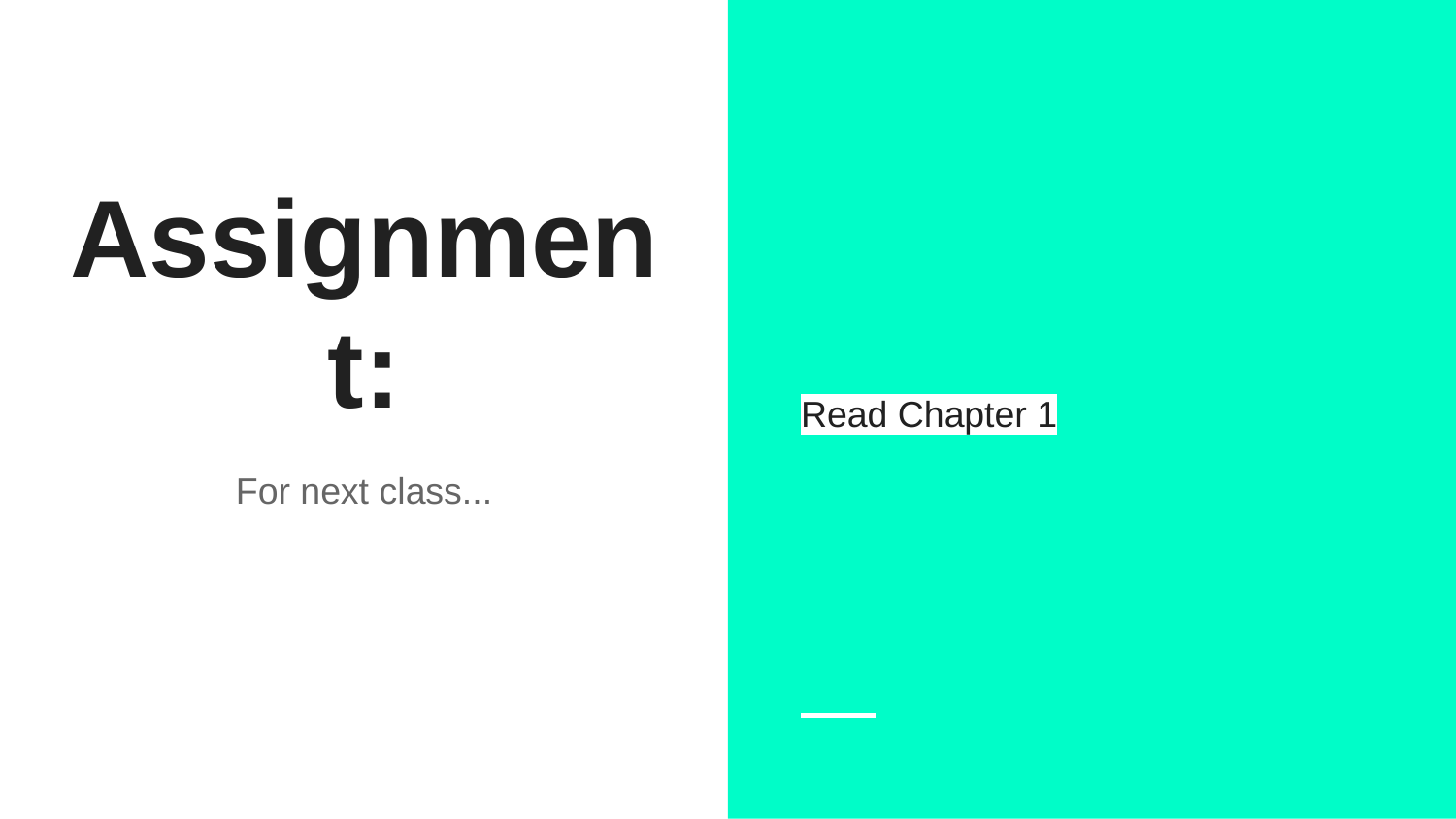

Read Chapter 1
# Assignment:
For next class...